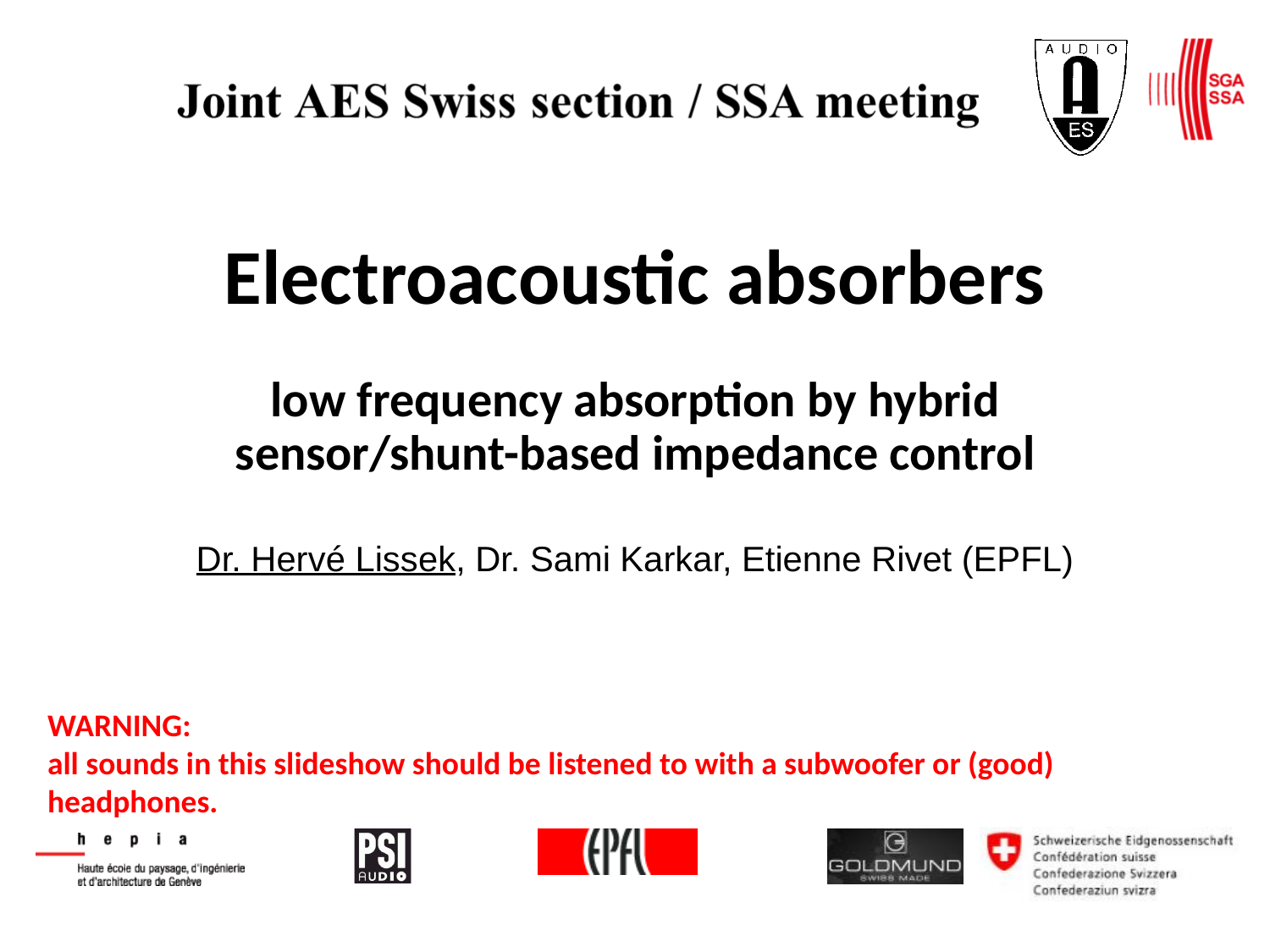

# Electroacoustic absorbers low frequency absorption by hybrid sensor/shunt-based impedance control
Dr. Hervé Lissek, Dr. Sami Karkar, Etienne Rivet (EPFL)
WARNING:
all sounds in this slideshow should be listened to with a subwoofer or (good) headphones.